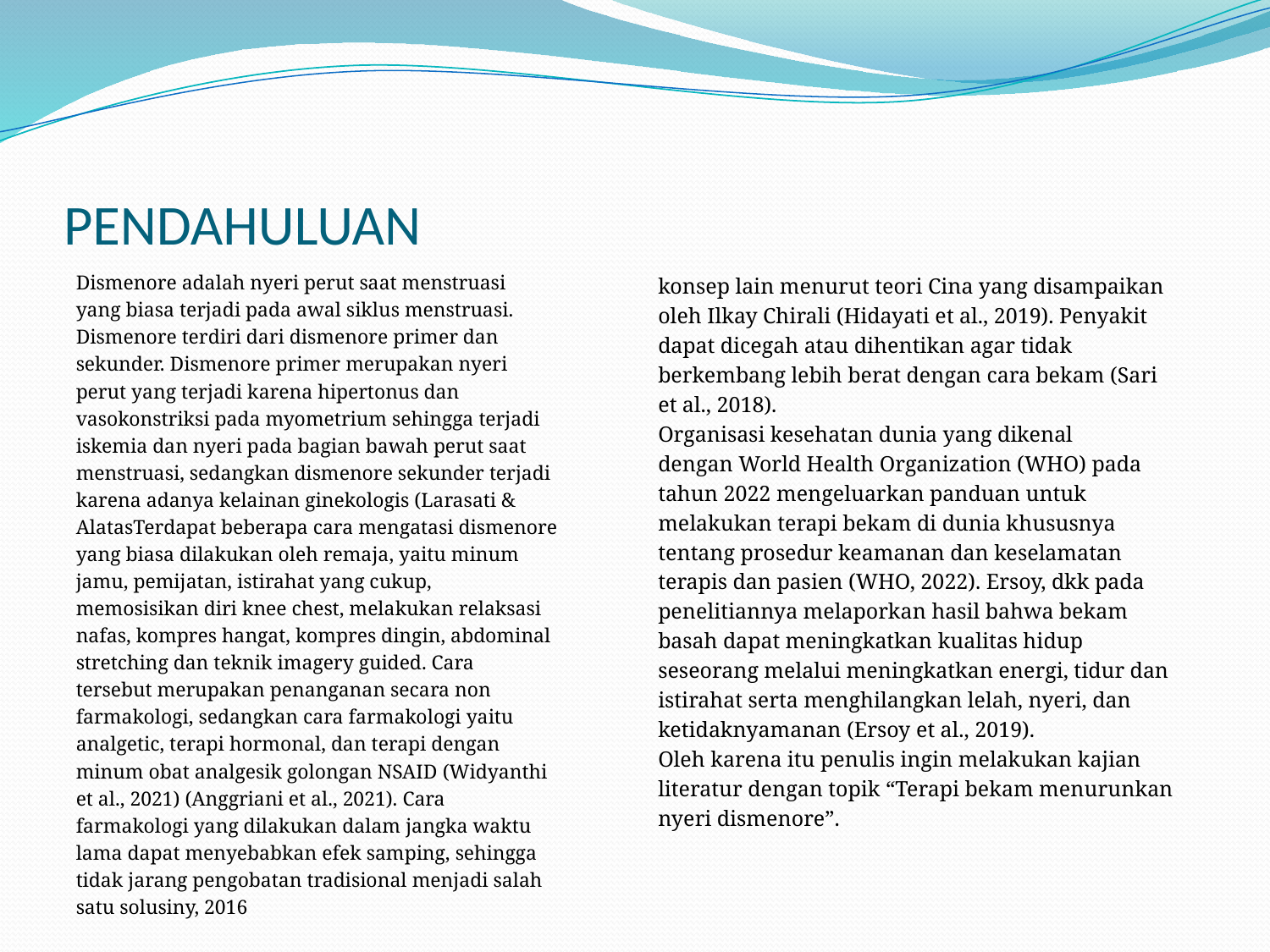

# PENDAHULUAN
Dismenore adalah nyeri perut saat menstruasi
yang biasa terjadi pada awal siklus menstruasi.
Dismenore terdiri dari dismenore primer dan
sekunder. Dismenore primer merupakan nyeri
perut yang terjadi karena hipertonus dan
vasokonstriksi pada myometrium sehingga terjadi
iskemia dan nyeri pada bagian bawah perut saat
menstruasi, sedangkan dismenore sekunder terjadi
karena adanya kelainan ginekologis (Larasati &
AlatasTerdapat beberapa cara mengatasi dismenore
yang biasa dilakukan oleh remaja, yaitu minum
jamu, pemijatan, istirahat yang cukup,
memosisikan diri knee chest, melakukan relaksasi
nafas, kompres hangat, kompres dingin, abdominal
stretching dan teknik imagery guided. Cara
tersebut merupakan penanganan secara non
farmakologi, sedangkan cara farmakologi yaitu
analgetic, terapi hormonal, dan terapi dengan
minum obat analgesik golongan NSAID (Widyanthi
et al., 2021) (Anggriani et al., 2021). Cara
farmakologi yang dilakukan dalam jangka waktu
lama dapat menyebabkan efek samping, sehingga
tidak jarang pengobatan tradisional menjadi salah
satu solusiny, 2016
konsep lain menurut teori Cina yang disampaikan
oleh Ilkay Chirali (Hidayati et al., 2019). Penyakit
dapat dicegah atau dihentikan agar tidak
berkembang lebih berat dengan cara bekam (Sari
et al., 2018).
Organisasi kesehatan dunia yang dikenal
dengan World Health Organization (WHO) pada
tahun 2022 mengeluarkan panduan untuk
melakukan terapi bekam di dunia khususnya
tentang prosedur keamanan dan keselamatan
terapis dan pasien (WHO, 2022). Ersoy, dkk pada
penelitiannya melaporkan hasil bahwa bekam
basah dapat meningkatkan kualitas hidup
seseorang melalui meningkatkan energi, tidur dan
istirahat serta menghilangkan lelah, nyeri, dan
ketidaknyamanan (Ersoy et al., 2019).
Oleh karena itu penulis ingin melakukan kajian
literatur dengan topik “Terapi bekam menurunkan
nyeri dismenore”.